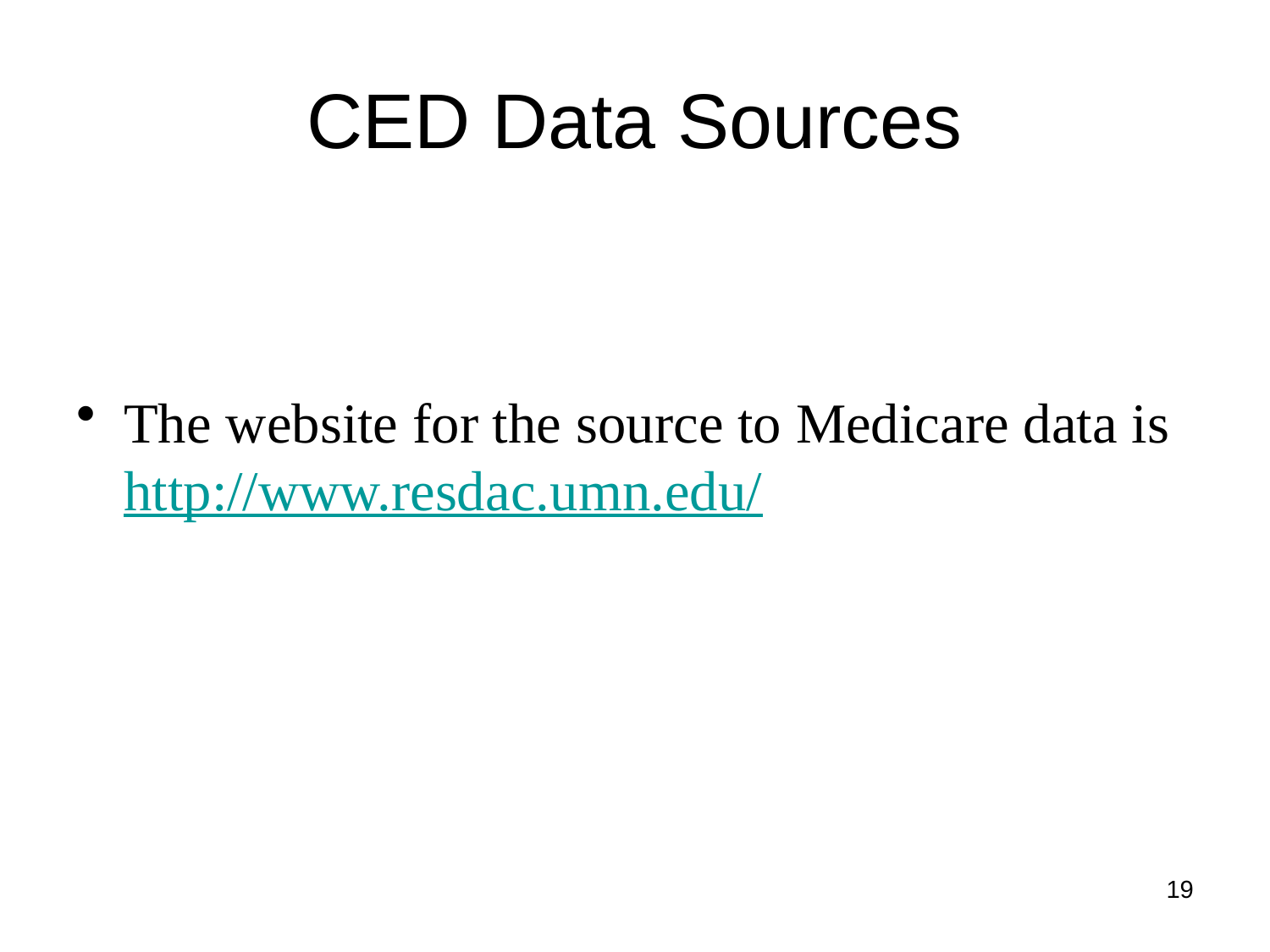

# CED Data Sources

The website for the source to Medicare data is http://www.resdac.umn.edu/

19